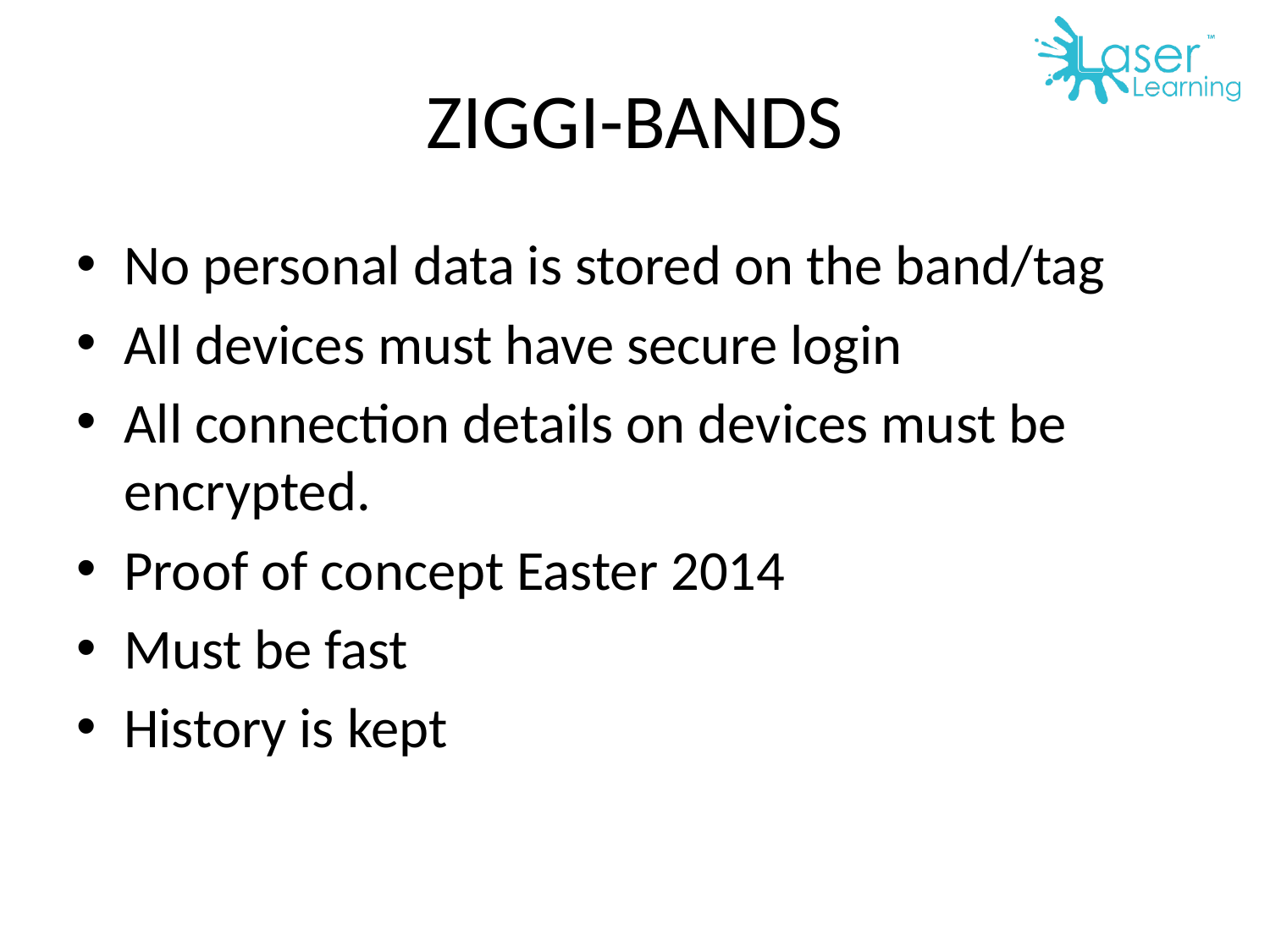

ZIGGI-BANDS
No personal data is stored on the band/tag
All devices must have secure login
All connection details on devices must be encrypted.
Proof of concept Easter 2014
Must be fast
History is kept